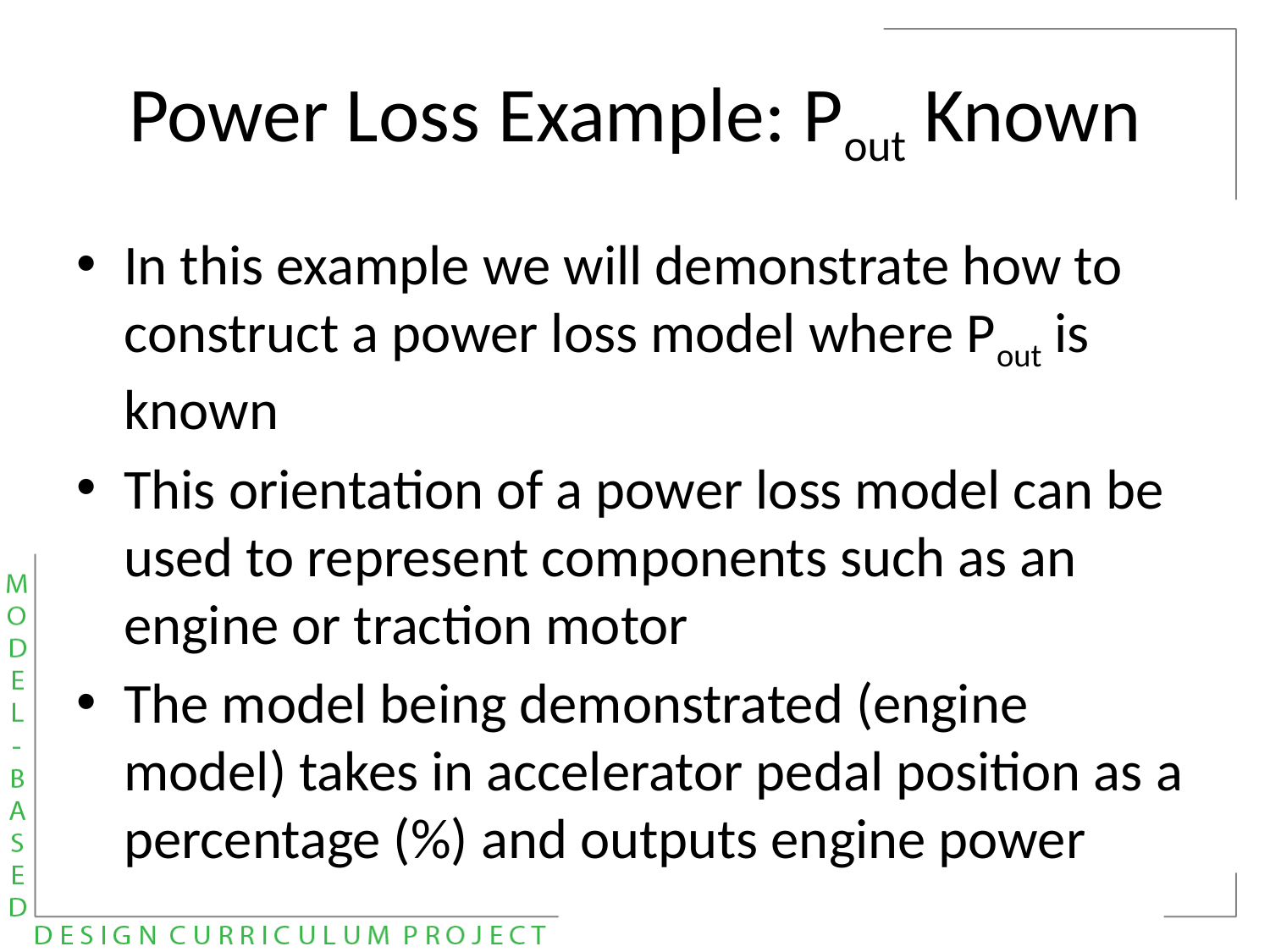

# Power Loss Example: Pout Known
In this example we will demonstrate how to construct a power loss model where Pout is known
This orientation of a power loss model can be used to represent components such as an engine or traction motor
The model being demonstrated (engine model) takes in accelerator pedal position as a percentage (%) and outputs engine power